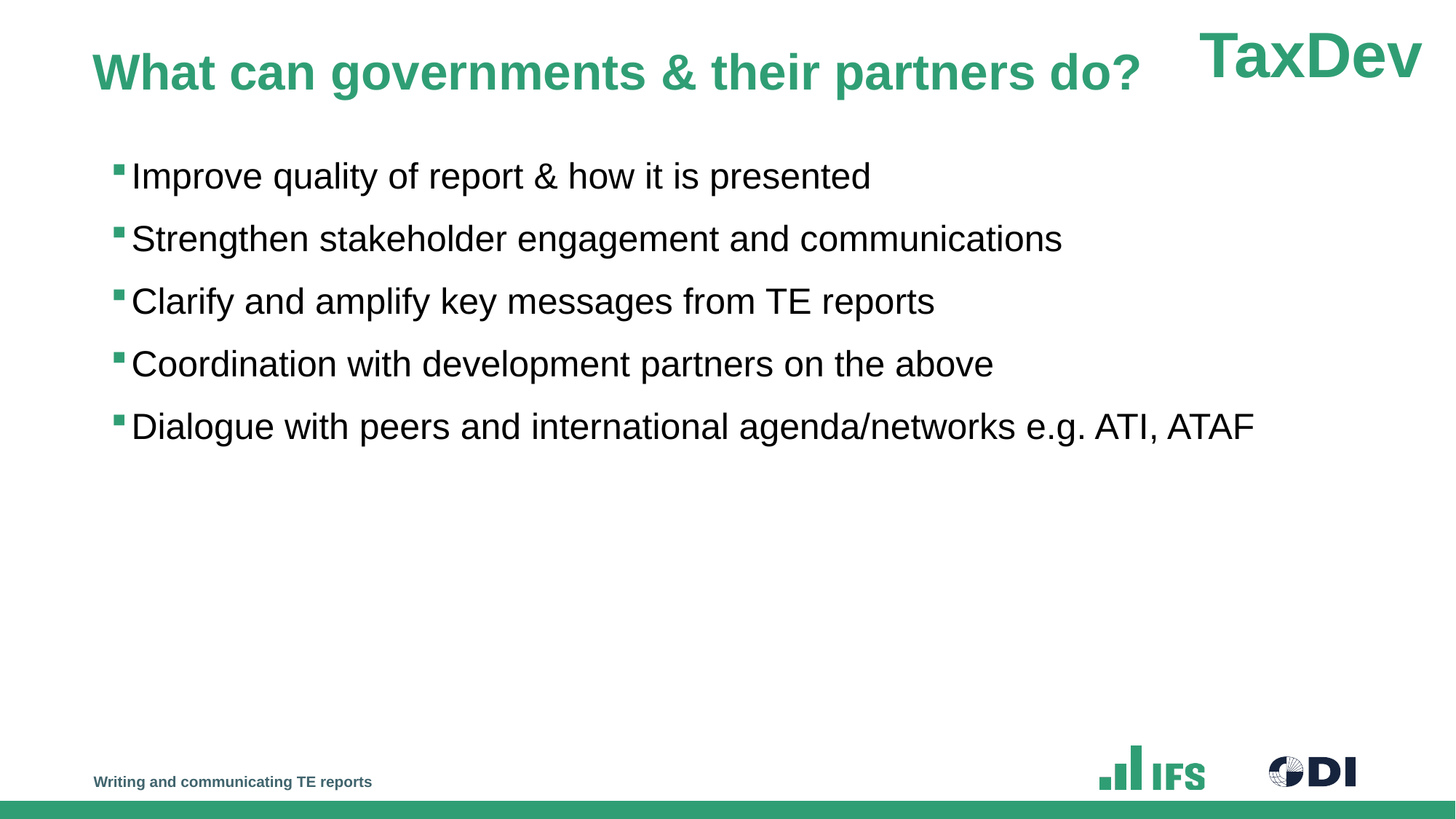

# What can governments & their partners do?
Improve quality of report & how it is presented
Strengthen stakeholder engagement and communications
Clarify and amplify key messages from TE reports
Coordination with development partners on the above
Dialogue with peers and international agenda/networks e.g. ATI, ATAF

Writing and communicating TE reports